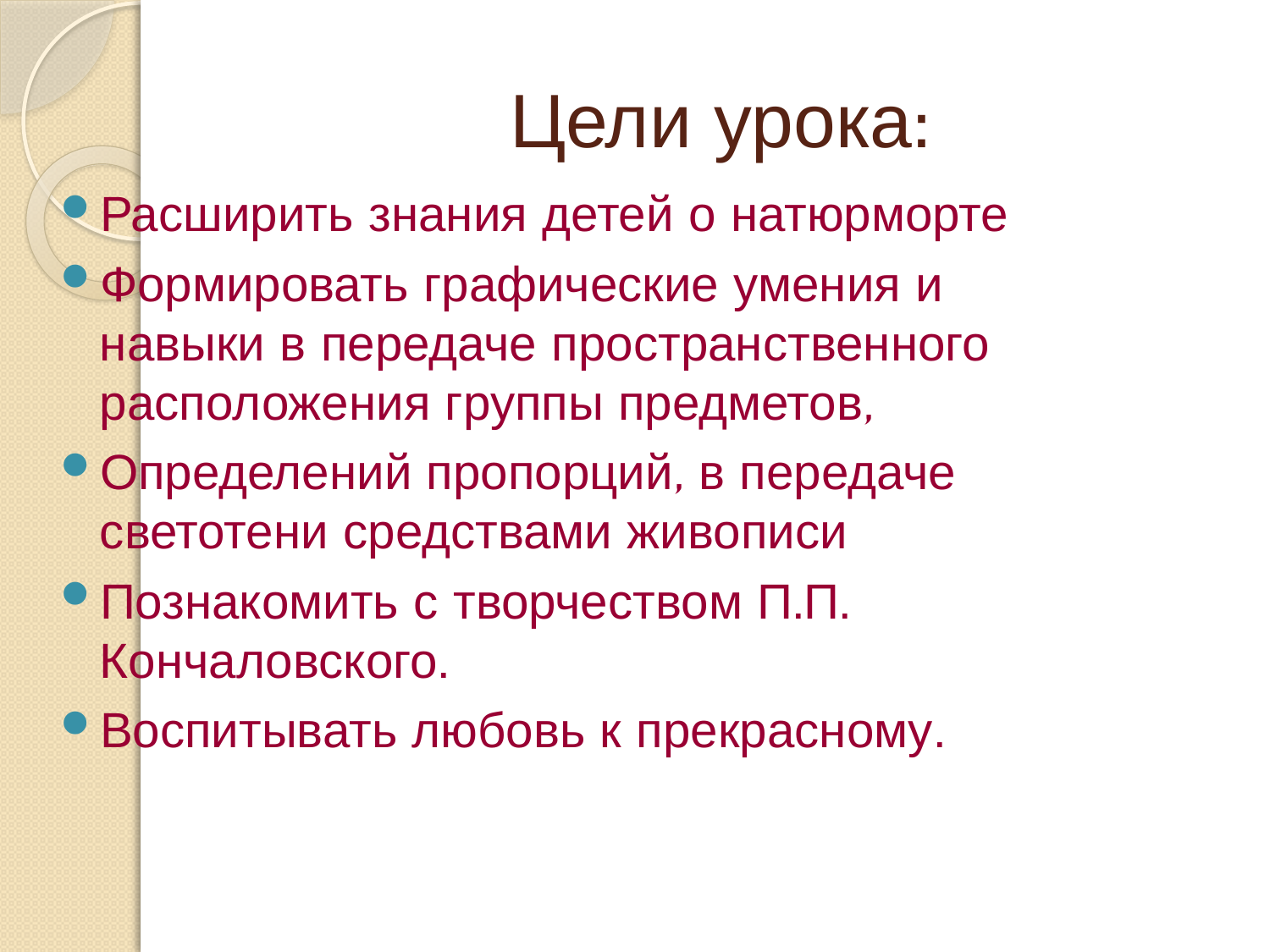

# Цели урока:
Расширить знания детей о натюрморте
Формировать графические умения и навыки в передаче пространственного расположения группы предметов,
Определений пропорций, в передаче светотени средствами живописи
Познакомить с творчеством П.П. Кончаловского.
Воспитывать любовь к прекрасному.